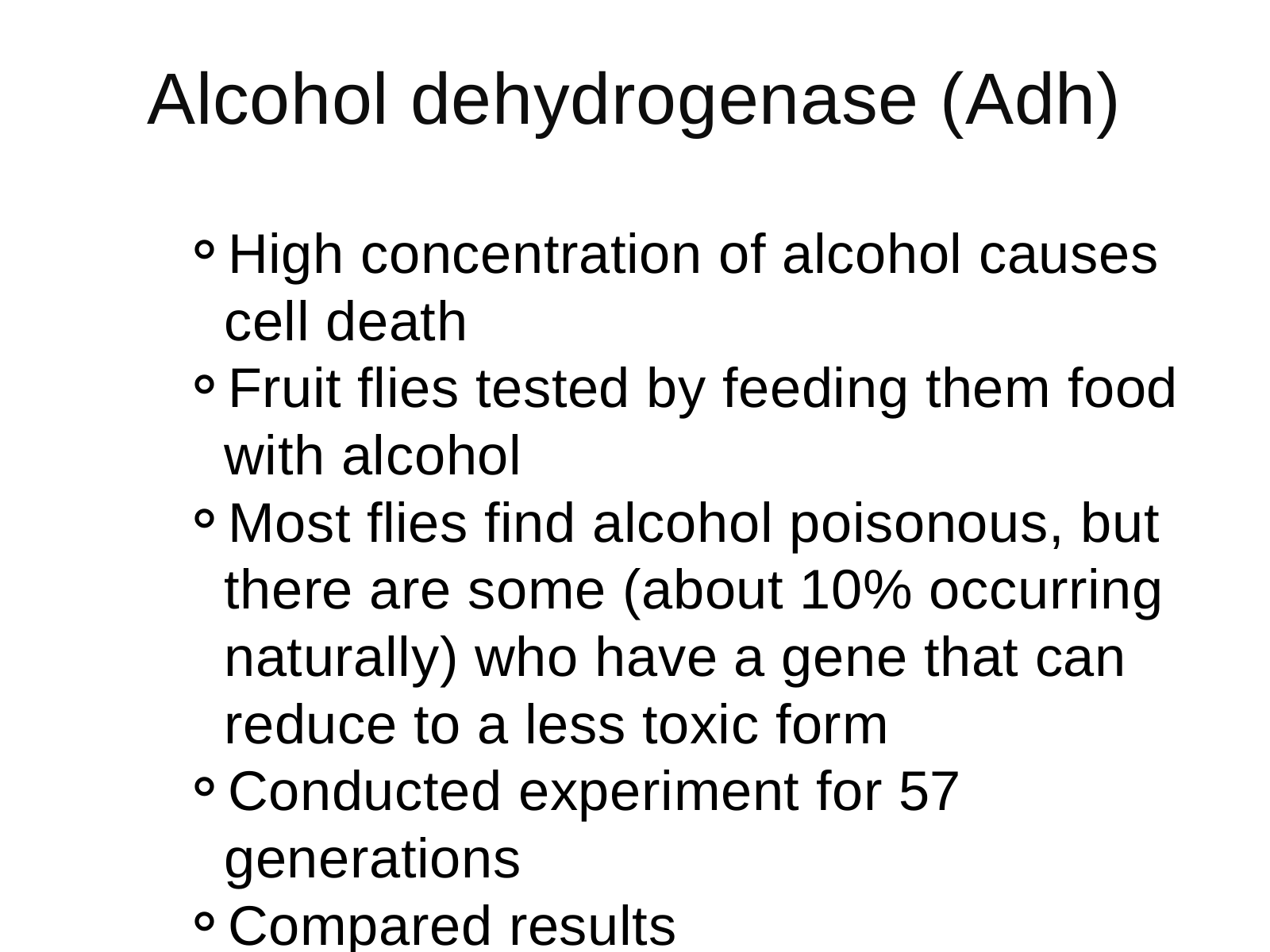

Alcohol dehydrogenase (Adh)
High concentration of alcohol causes cell death
Fruit flies tested by feeding them food with alcohol
Most flies find alcohol poisonous, but there are some (about 10% occurring naturally) who have a gene that can reduce to a less toxic form
Conducted experiment for 57 generations
Compared results